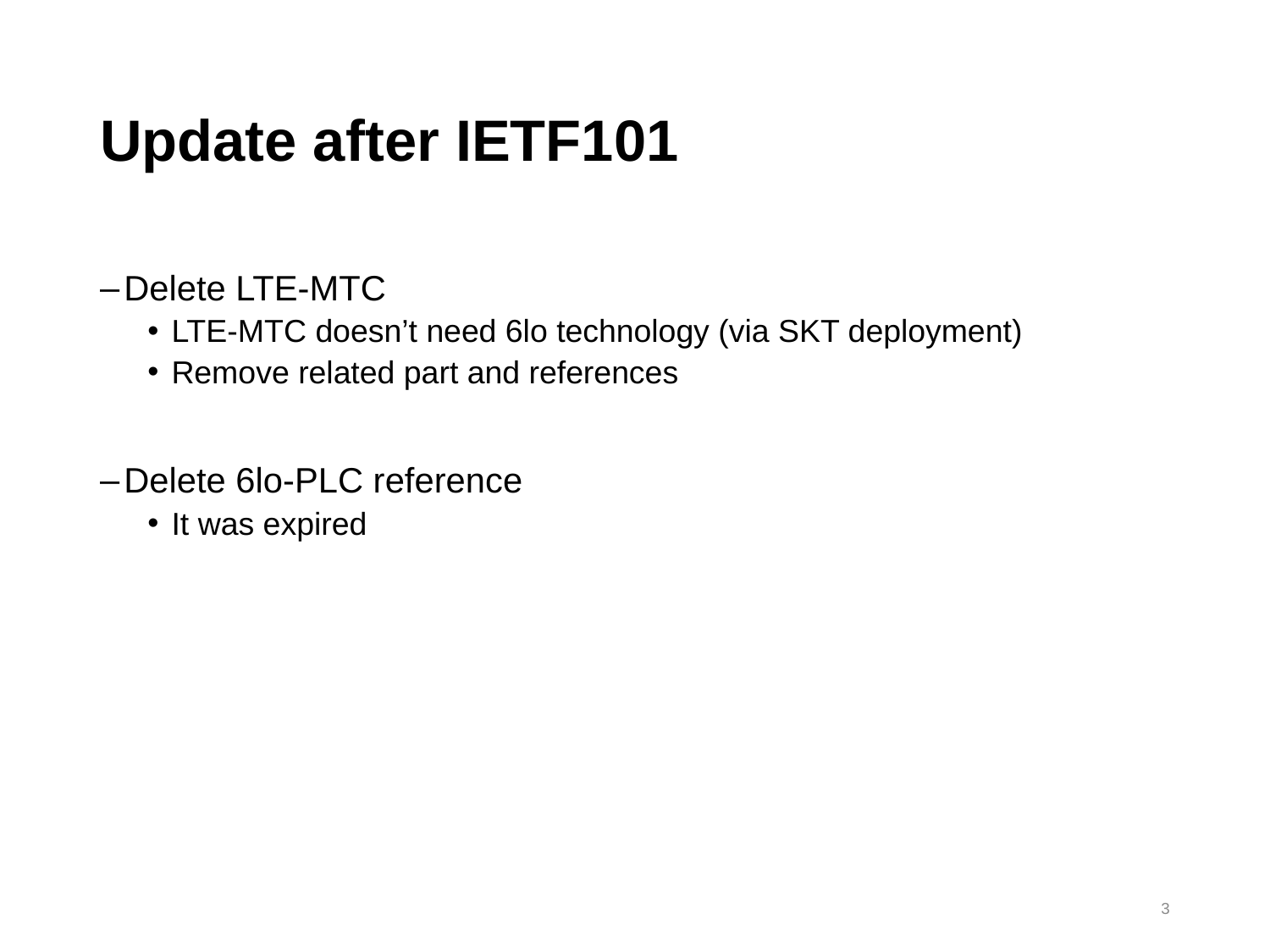

# Update after IETF101

Delete LTE-MTC
LTE-MTC doesn’t need 6lo technology (via SKT deployment)
Remove related part and references

Delete 6lo-PLC reference
It was expired

3